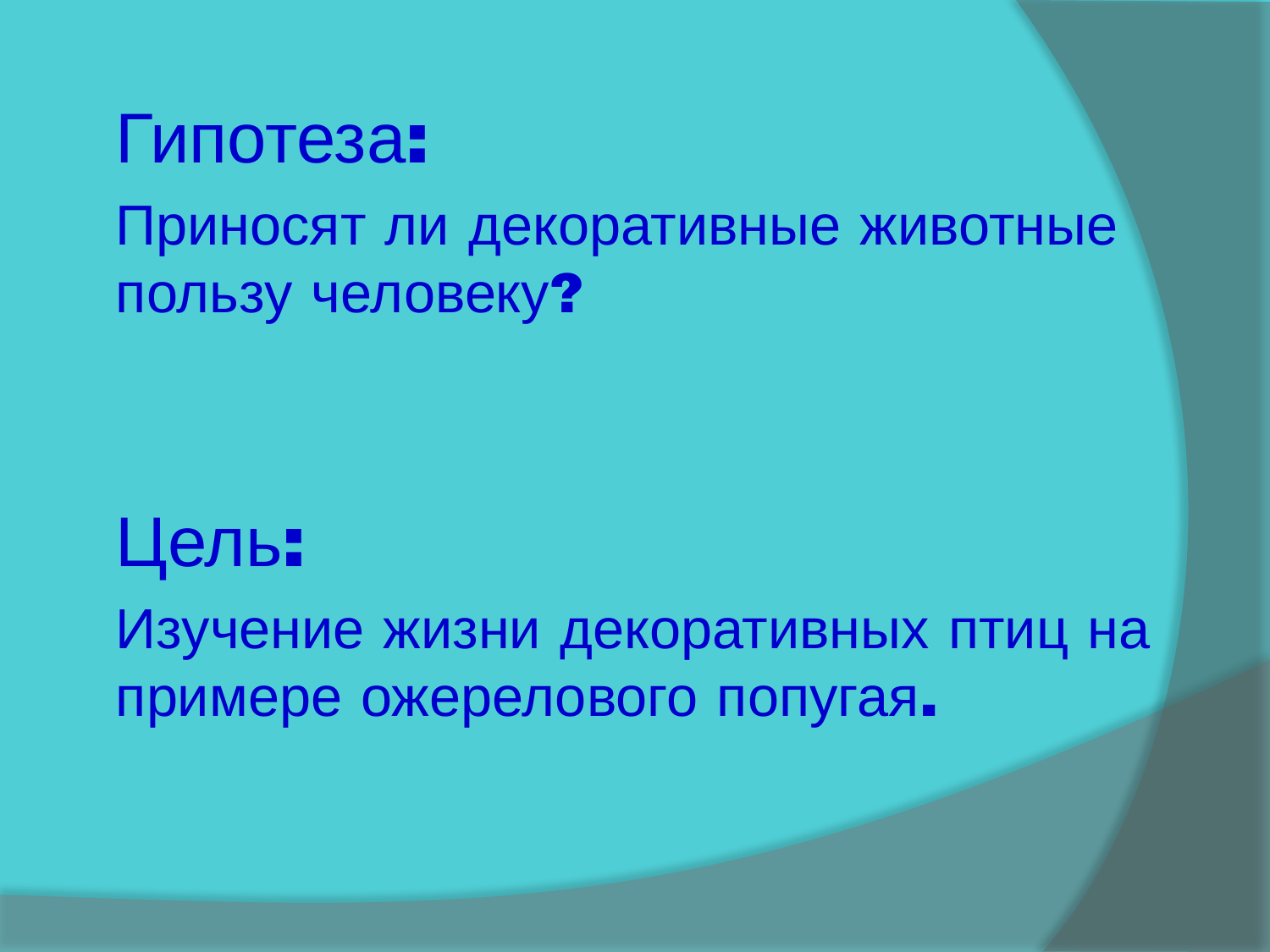

Гипотеза:
	Приносят ли декоративные животные пользу человеку?

	Цель:
	Изучение жизни декоративных птиц на примере ожерелового попугая.